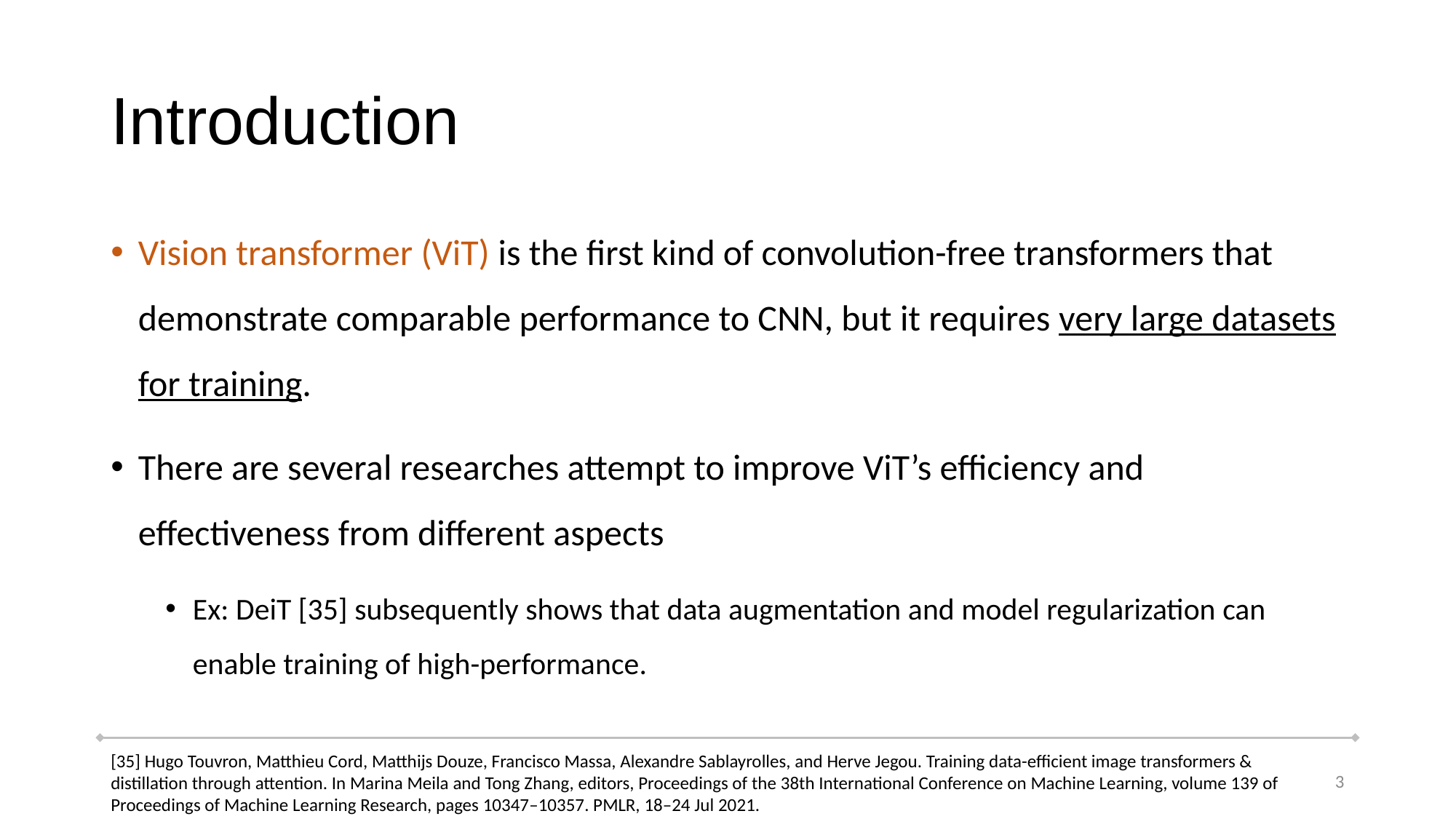

# Introduction
Vision transformer (ViT) is the first kind of convolution-free transformers that demonstrate comparable performance to CNN, but it requires very large datasets for training.
There are several researches attempt to improve ViT’s efficiency and effectiveness from different aspects
Ex: DeiT [35] subsequently shows that data augmentation and model regularization can enable training of high-performance.
[35] Hugo Touvron, Matthieu Cord, Matthijs Douze, Francisco Massa, Alexandre Sablayrolles, and Herve Jegou. Training data-efficient image transformers & distillation through attention. In Marina Meila and Tong Zhang, editors, Proceedings of the 38th International Conference on Machine Learning, volume 139 of Proceedings of Machine Learning Research, pages 10347–10357. PMLR, 18–24 Jul 2021.
3